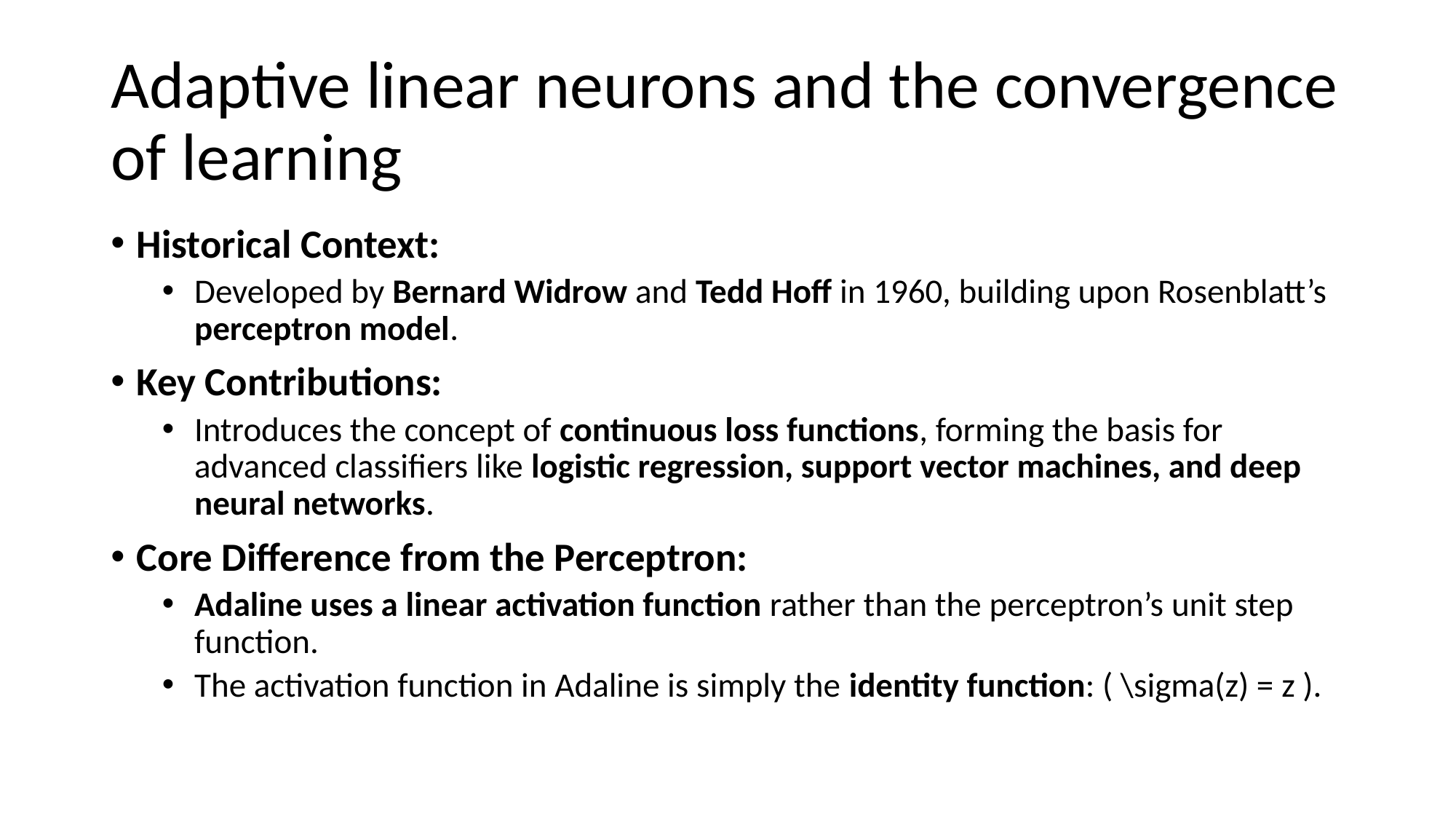

# Adaptive linear neurons and the convergence of learning
Historical Context:
Developed by Bernard Widrow and Tedd Hoff in 1960, building upon Rosenblatt’s perceptron model.
Key Contributions:
Introduces the concept of continuous loss functions, forming the basis for advanced classifiers like logistic regression, support vector machines, and deep neural networks.
Core Difference from the Perceptron:
Adaline uses a linear activation function rather than the perceptron’s unit step function.
The activation function in Adaline is simply the identity function: ( \sigma(z) = z ).